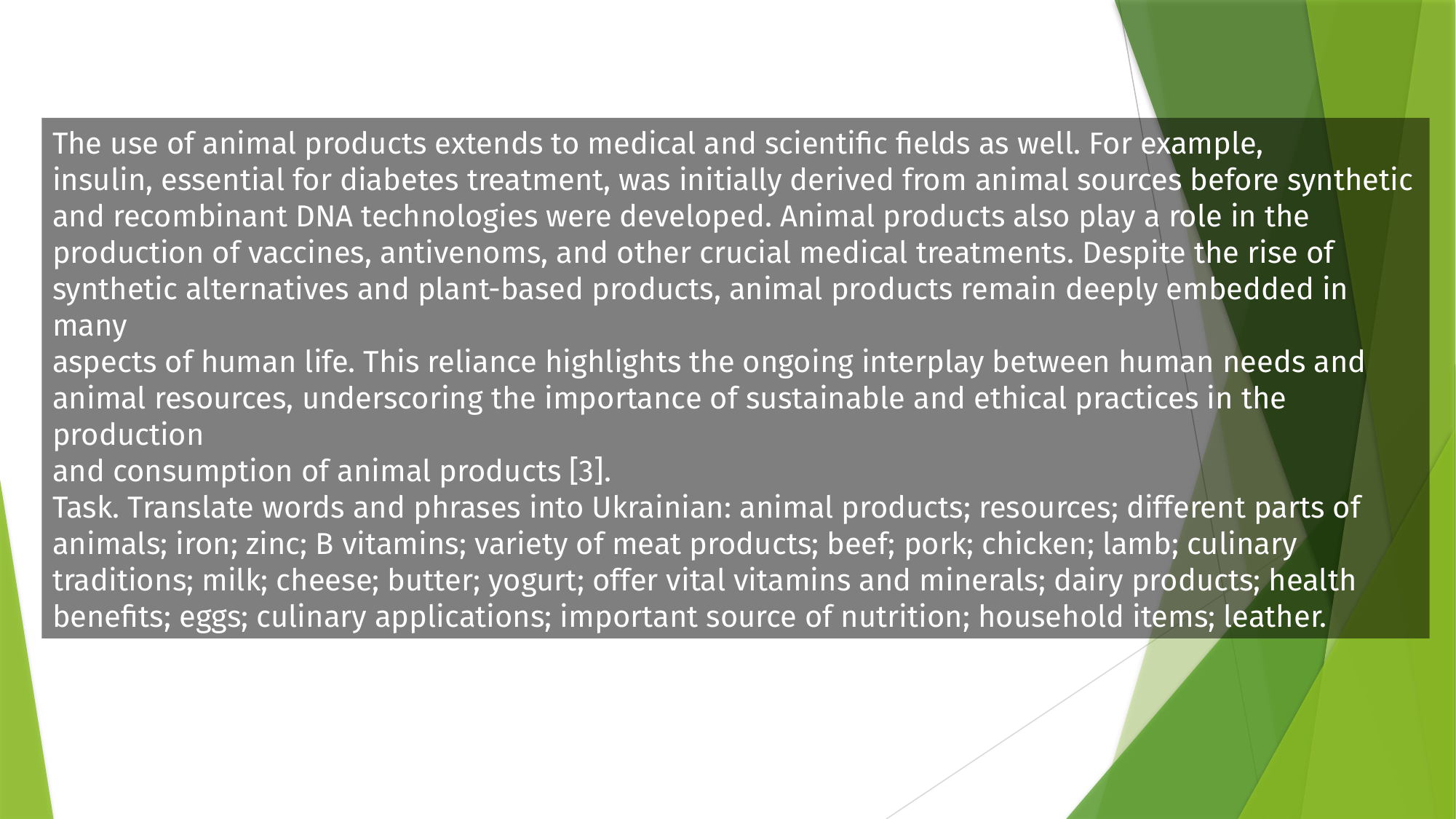

The use of animal products extends to medical and scientific fields as well. For example,
insulin, essential for diabetes treatment, was initially derived from animal sources before synthetic
and recombinant DNA technologies were developed. Animal products also play a role in the
production of vaccines, antivenoms, and other crucial medical treatments. Despite the rise of
synthetic alternatives and plant-based products, animal products remain deeply embedded in many
aspects of human life. This reliance highlights the ongoing interplay between human needs and
animal resources, underscoring the importance of sustainable and ethical practices in the production
and consumption of animal products [3].
Task. Translate words and phrases into Ukrainian: animal products; resources; different parts of
animals; iron; zinc; B vitamins; variety of meat products; beef; pork; chicken; lamb; culinary
traditions; milk; cheese; butter; yogurt; offer vital vitamins and minerals; dairy products; health
benefits; eggs; culinary applications; important source of nutrition; household items; leather.